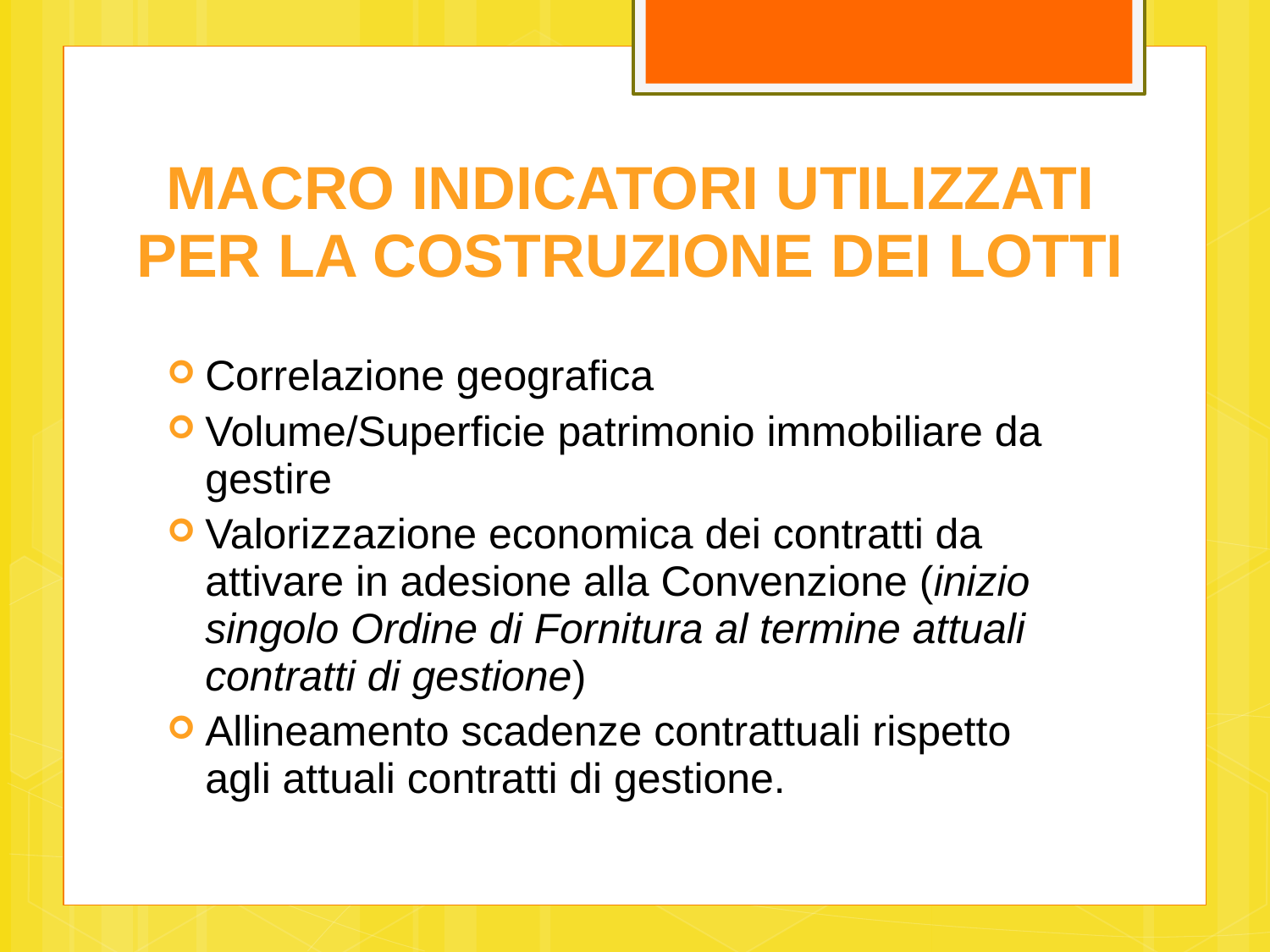

MACRO INDICATORI UTILIZZATI PER LA COSTRUZIONE DEI LOTTI
Correlazione geografica
Volume/Superficie patrimonio immobiliare da gestire
Valorizzazione economica dei contratti da attivare in adesione alla Convenzione (inizio singolo Ordine di Fornitura al termine attuali contratti di gestione)
Allineamento scadenze contrattuali rispetto agli attuali contratti di gestione.